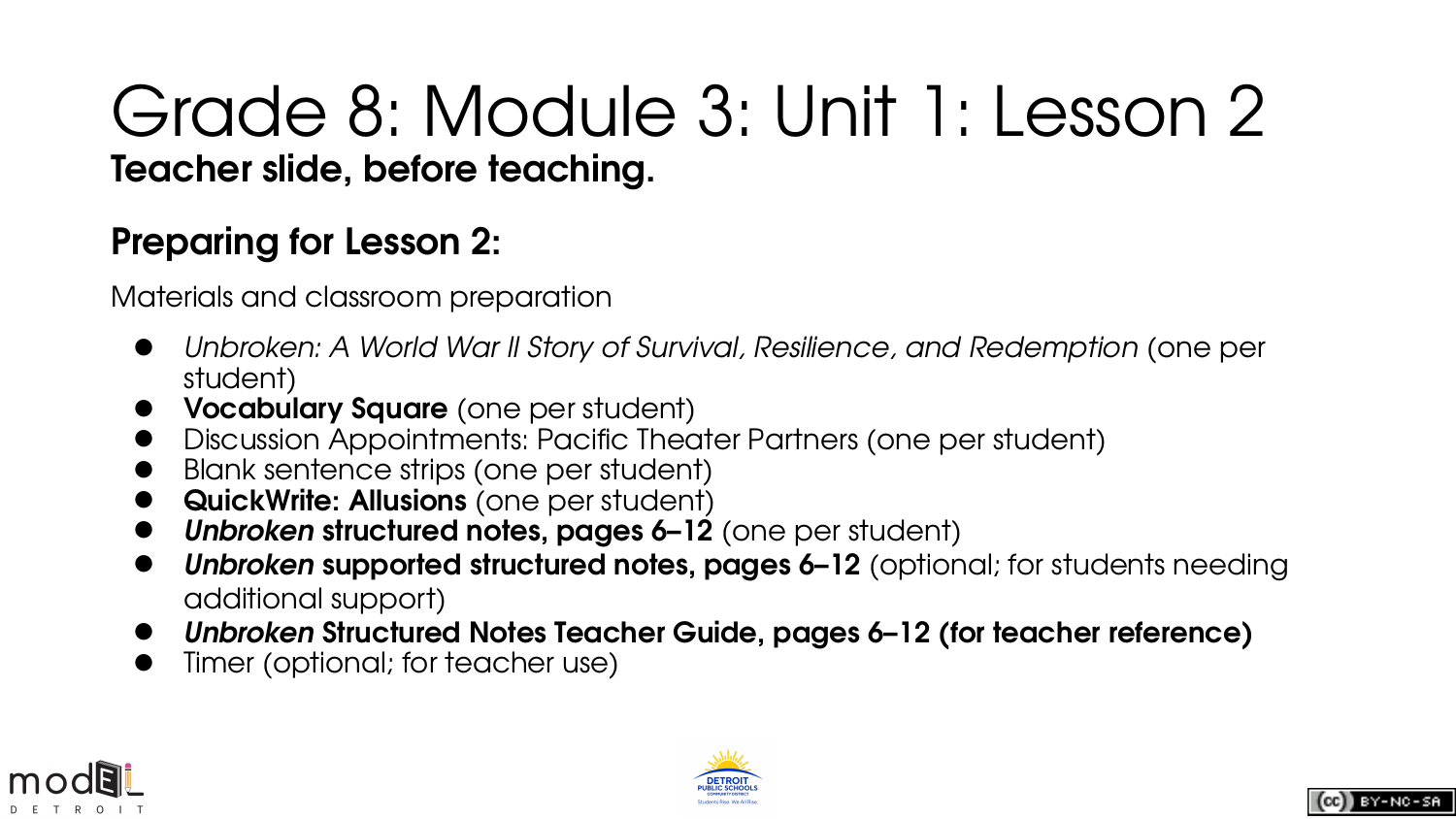

# Grade 8: Module 3: Unit 1: Lesson 2
Teacher slide, before teaching.

Preparing for Lesson 2:
Materials and classroom preparation
Unbroken: A World War II Story of Survival, Resilience, and Redemption (one per student)
Vocabulary Square (one per student)
Discussion Appointments: Pacific Theater Partners (one per student)
Blank sentence strips (one per student)
QuickWrite: Allusions (one per student)
Unbroken structured notes, pages 6–12 (one per student)
Unbroken supported structured notes, pages 6–12 (optional; for students needing additional support)
Unbroken Structured Notes Teacher Guide, pages 6–12 (for teacher reference)
Timer (optional; for teacher use)